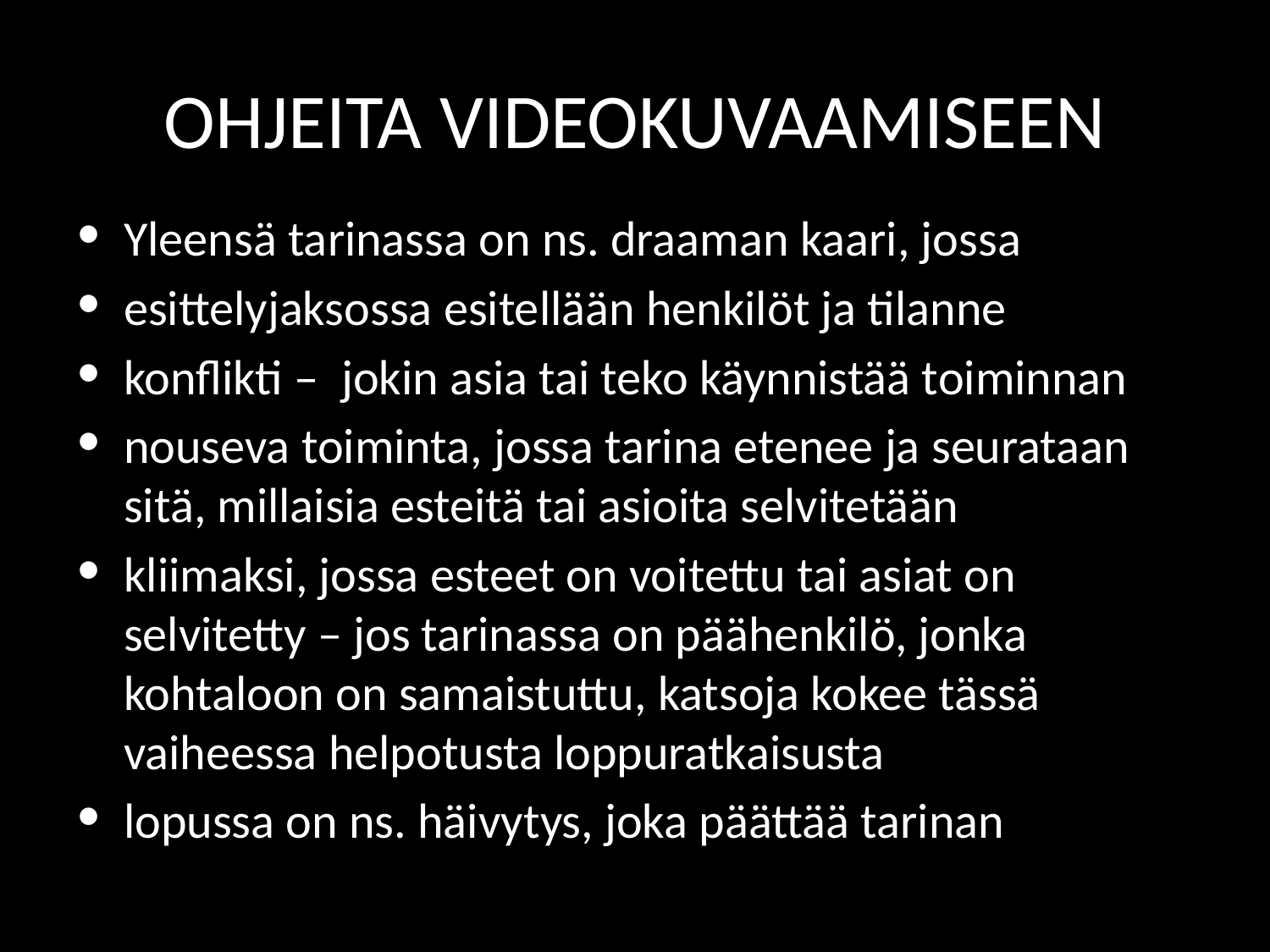

# OHJEITA VIDEOKUVAAMISEEN
Yleensä tarinassa on ns. draaman kaari, jossa
esittelyjaksossa esitellään henkilöt ja tilanne
konflikti –  jokin asia tai teko käynnistää toiminnan
nouseva toiminta, jossa tarina etenee ja seurataan sitä, millaisia esteitä tai asioita selvitetään
kliimaksi, jossa esteet on voitettu tai asiat on selvitetty – jos tarinassa on päähenkilö, jonka kohtaloon on samaistuttu, katsoja kokee tässä vaiheessa helpotusta loppuratkaisusta
lopussa on ns. häivytys, joka päättää tarinan